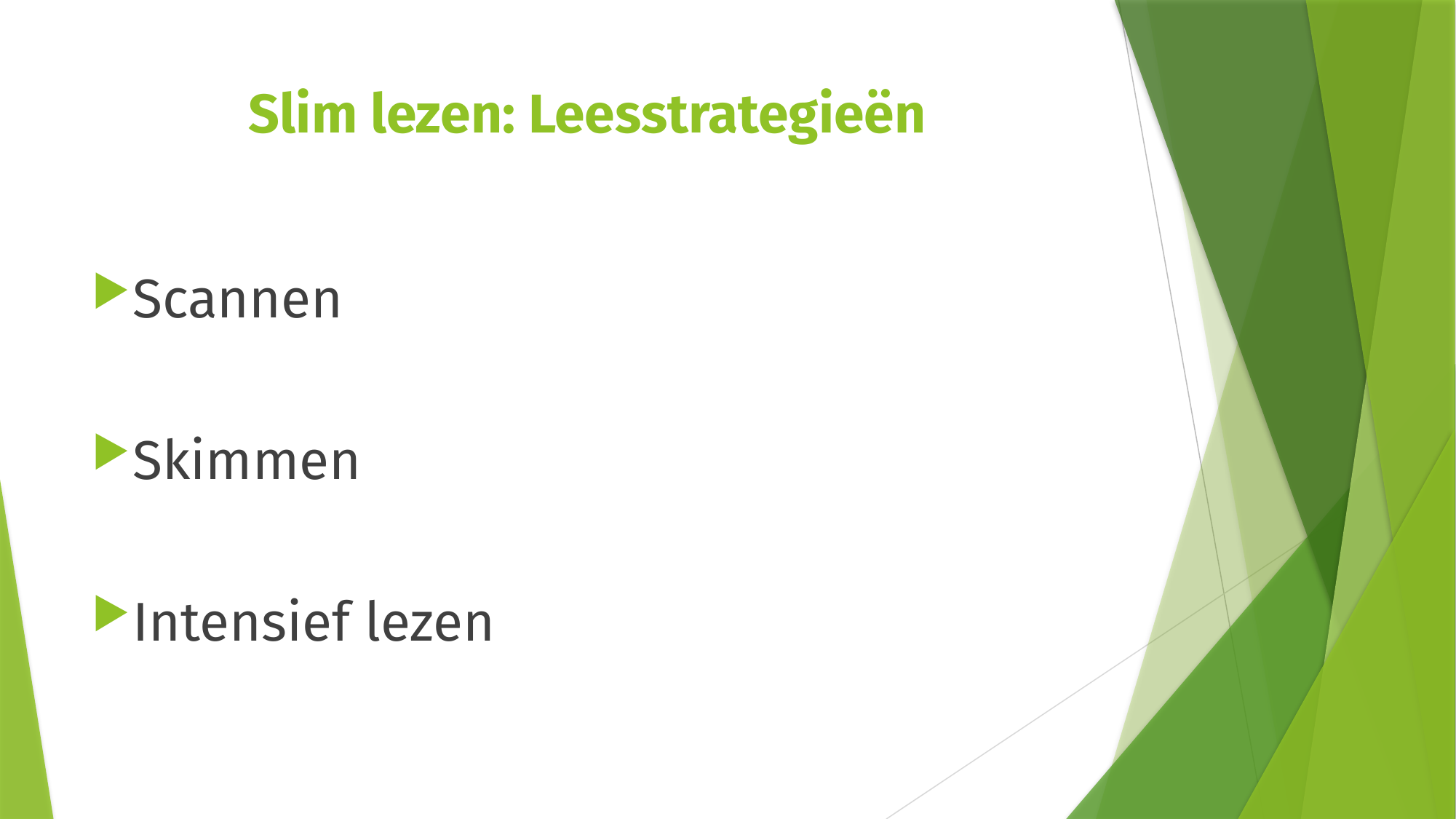

# Slim lezen: Leesstrategieën
Scannen

Skimmen

Intensief lezen